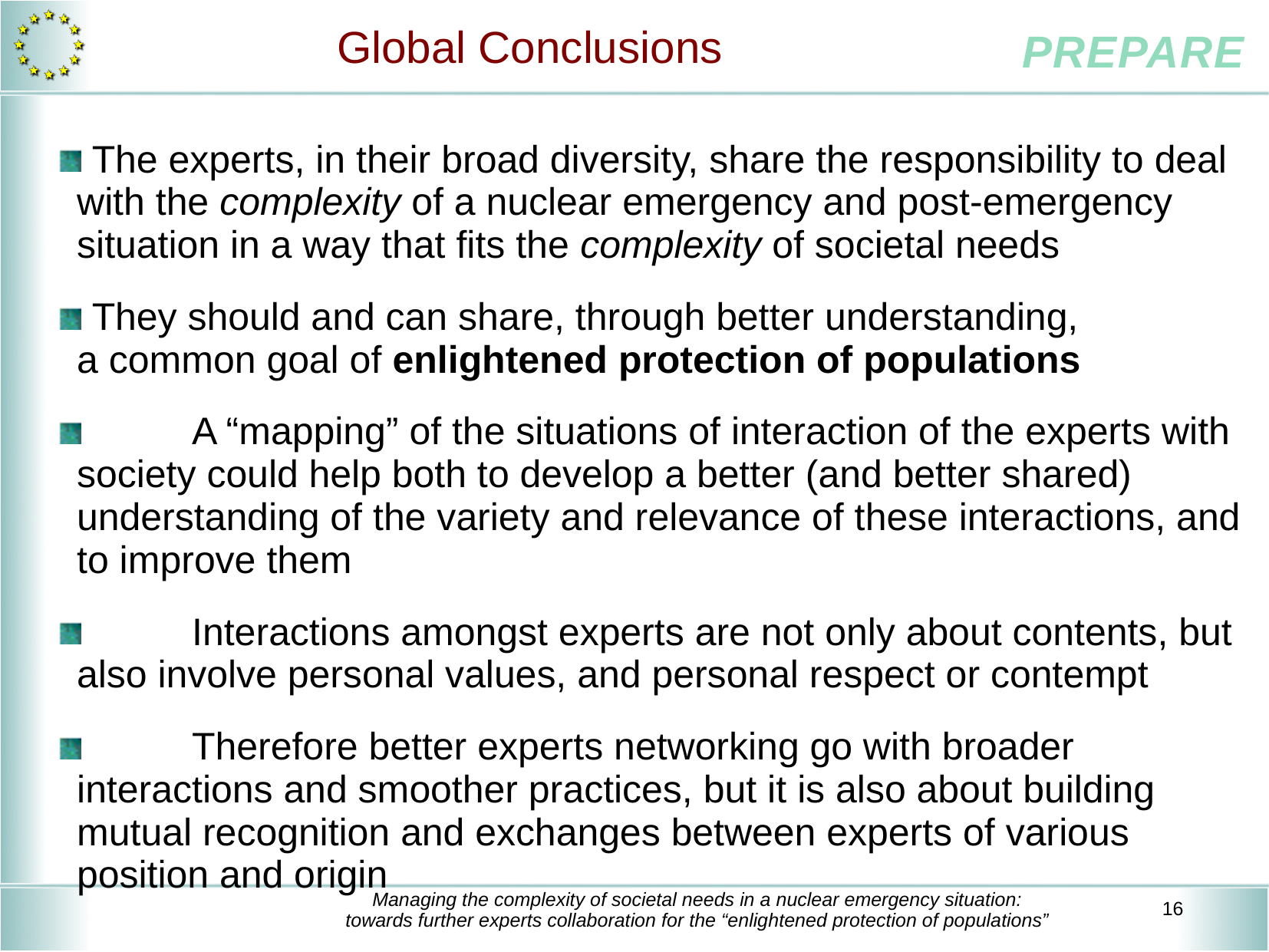

# Global Conclusions
 The experts, in their broad diversity, share the responsibility to deal with the complexity of a nuclear emergency and post-emergency situation in a way that fits the complexity of societal needs
 They should and can share, through better understanding,
a common goal of enlightened protection of populations
 	A “mapping” of the situations of interaction of the experts with society could help both to develop a better (and better shared) understanding of the variety and relevance of these interactions, and to improve them
 	Interactions amongst experts are not only about contents, but also involve personal values, and personal respect or contempt
 	Therefore better experts networking go with broader interactions and smoother practices, but it is also about building mutual recognition and exchanges between experts of various position and origin